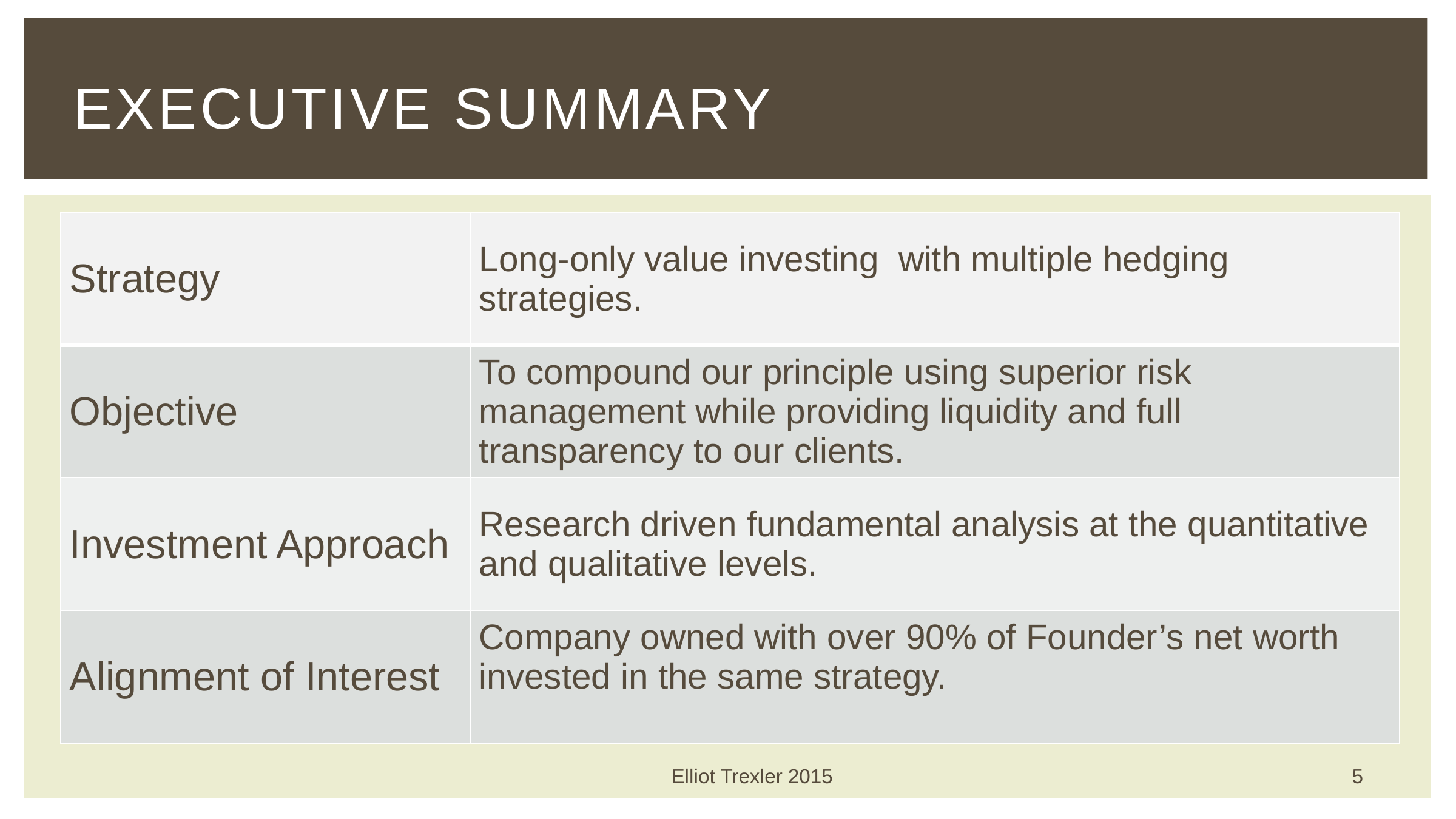

# Executive Summary
| Strategy | Long-only value investing with multiple hedging strategies. |
| --- | --- |
| Objective | To compound our principle using superior risk management while providing liquidity and full transparency to our clients. |
| Investment Approach | Research driven fundamental analysis at the quantitative and qualitative levels. |
| Alignment of Interest | Company owned with over 90% of Founder’s net worth invested in the same strategy. |
5
Elliot Trexler 2015